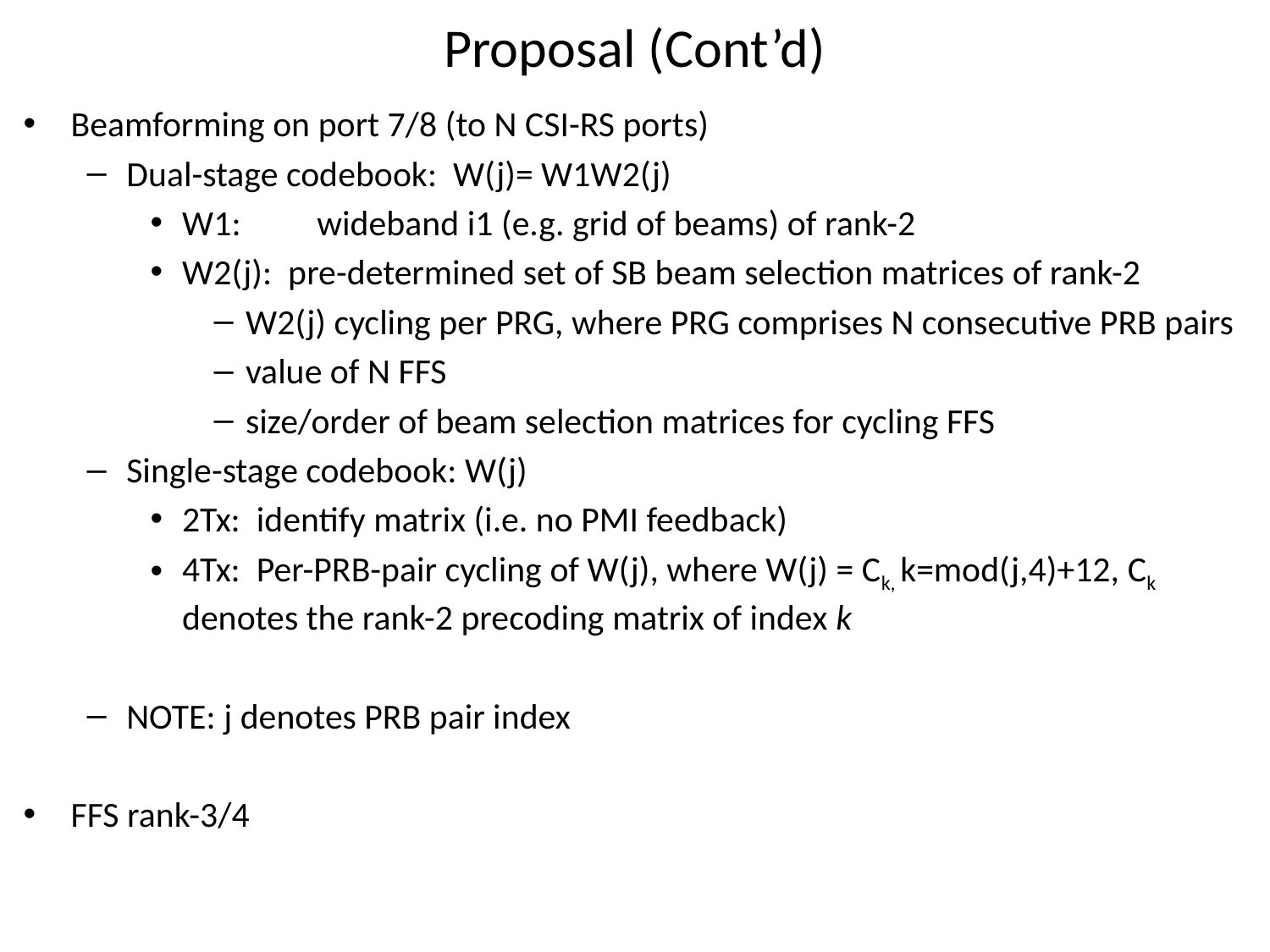

# Proposal (Cont’d)
Beamforming on port 7/8 (to N CSI-RS ports)
Dual-stage codebook:  W(j)= W1W2(j)
W1: 	 wideband i1 (e.g. grid of beams) of rank-2
W2(j):  pre-determined set of SB beam selection matrices of rank-2
W2(j) cycling per PRG, where PRG comprises N consecutive PRB pairs
value of N FFS
size/order of beam selection matrices for cycling FFS
Single-stage codebook: W(j)
2Tx:  identify matrix (i.e. no PMI feedback)
4Tx:  Per-PRB-pair cycling of W(j), where W(j) = Ck, k=mod(j,4)+12, Ck denotes the rank-2 precoding matrix of index k

NOTE: j denotes PRB pair index

FFS rank-3/4